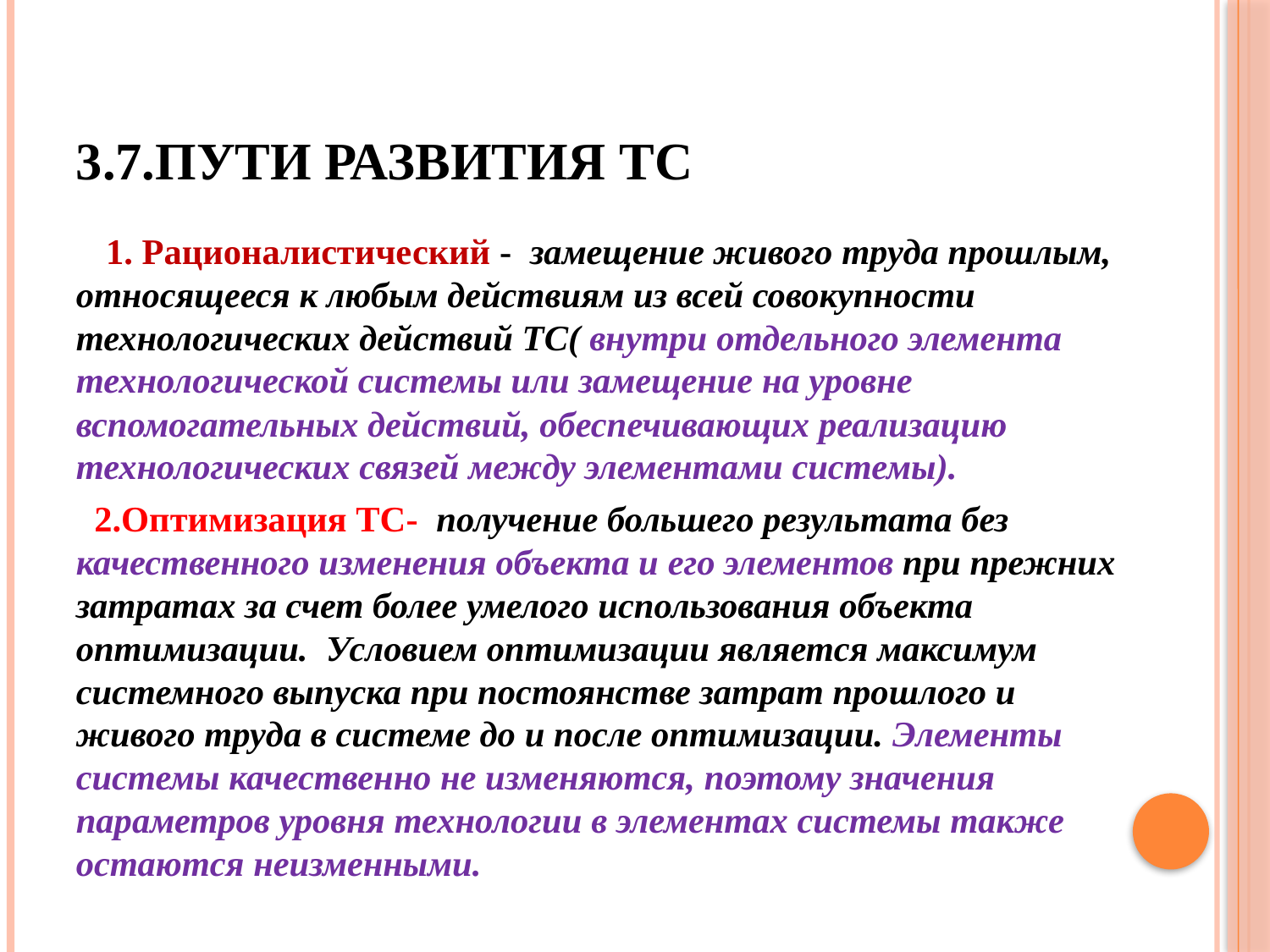

# 3.7.Пути развития Тс
   1. Рационалистический -  замещение живого труда прошлым, относящееся к любым действиям из всей совокупности технологических действий ТС( внутри отдельного элемента технологической системы или замещение на уровне вспомогательных действий, обеспечивающих реализацию технологических связей между элементами системы).
  2.Оптимизация ТС-  получение большего результата без качественного изменения объекта и его элементов при прежних затратах за счет более умелого использования объекта оптимизации.  Условием оптимизации является максимум системного выпуска при постоянстве затрат прошлого и живого труда в системе до и после оптимизации. Элементы системы качественно не изменяются, поэтому значения параметров уровня технологии в элементах системы также остаются неизменными.